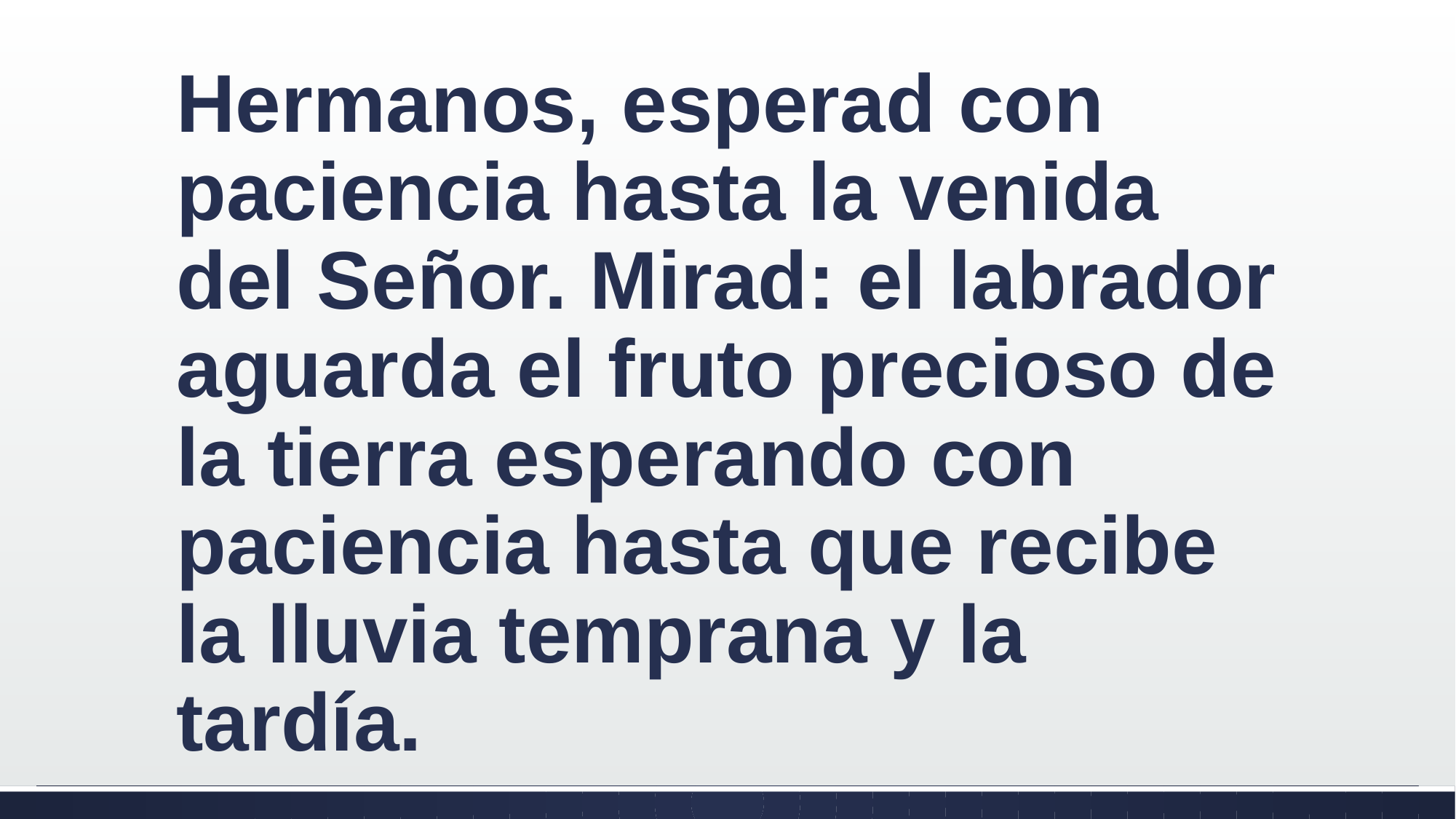

#
Hermanos, esperad con paciencia hasta la venida del Señor. Mirad: el labrador aguarda el fruto precioso de la tierra esperando con paciencia hasta que recibe la lluvia temprana y la tardía.